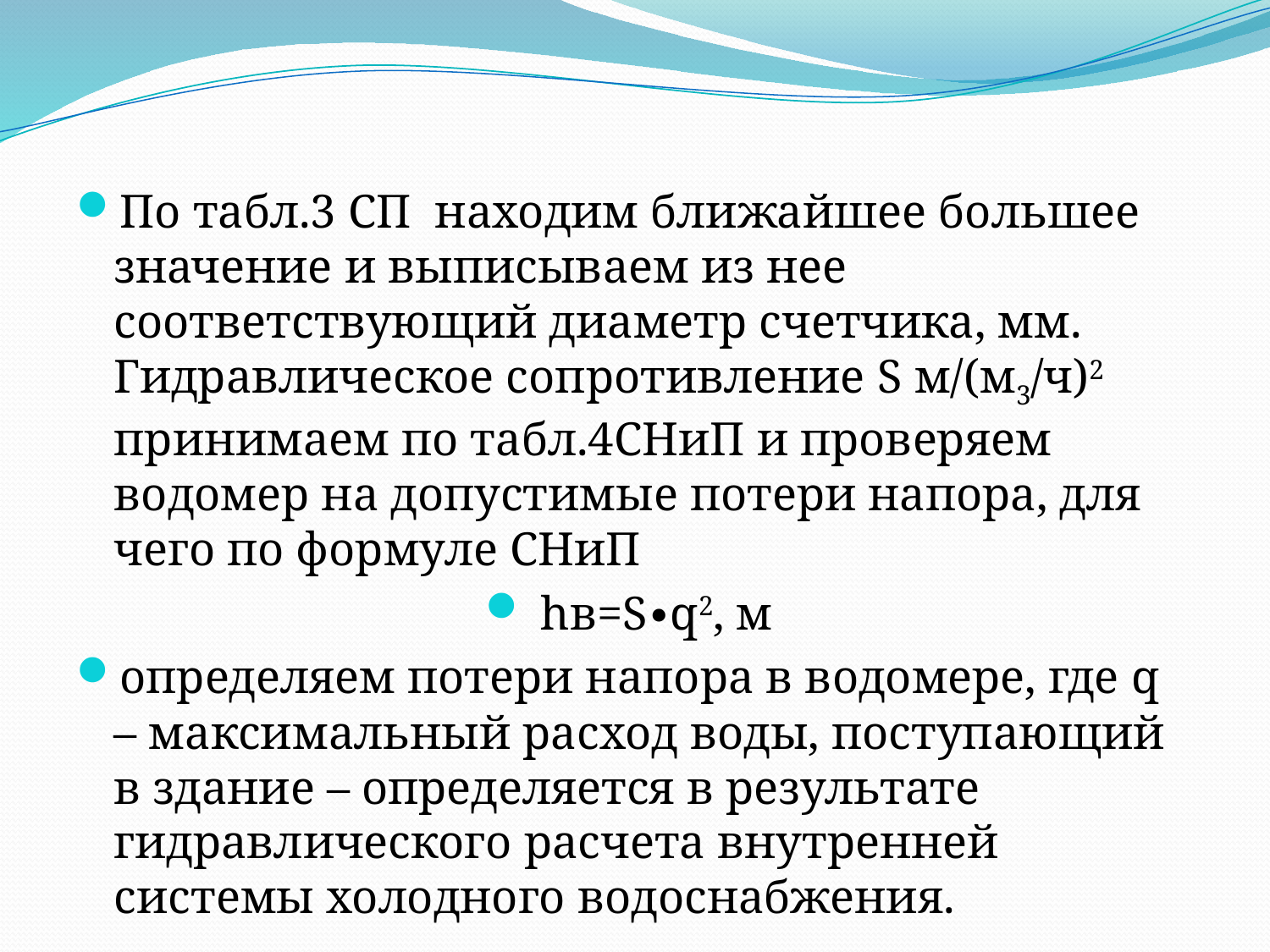

По табл.3 СП  находим ближайшее большее значение и выписываем из нее соответствующий диаметр счетчика, мм.  Гидравлическое сопротивление S м/(м3/ч)2 принимаем по табл.4СНиП и проверяем  водомер на допустимые потери напора, для чего по формуле СНиП
 hв=S∙q2, м
определяем потери напора в водомере, где q – максимальный расход воды, поступающий в здание – определяется в результате гидравлического расчета внутренней системы холодного водоснабжения.